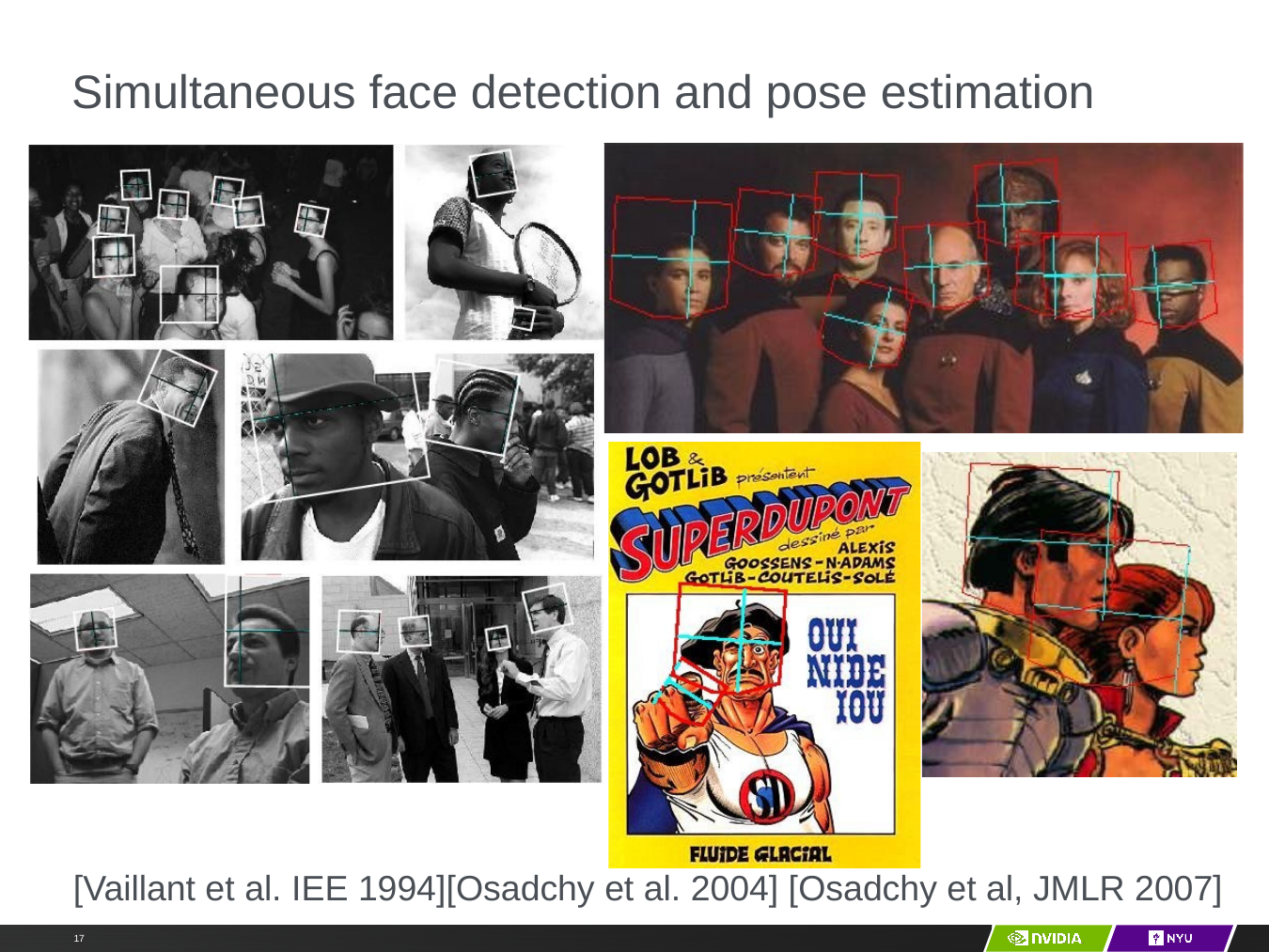

# Simultaneous face detection and pose estimation

[Vaillant et al. IEE 1994][Osadchy et al. 2004] [Osadchy et al, JMLR 2007]